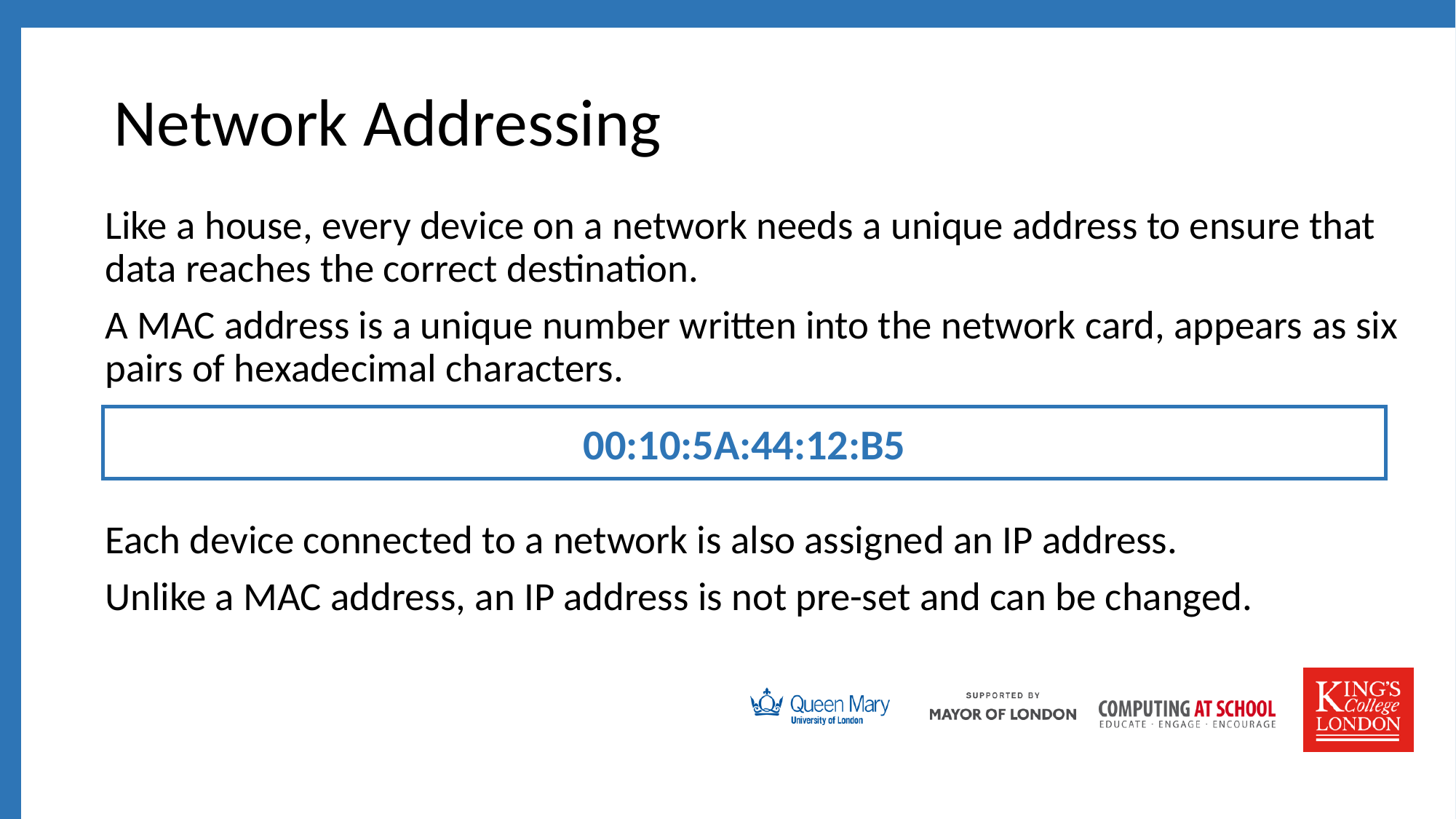

# Network Addressing
Like a house, every device on a network needs a unique address to ensure that data reaches the correct destination.
A MAC address is a unique number written into the network card, appears as six pairs of hexadecimal characters.

Each device connected to a network is also assigned an IP address.
Unlike a MAC address, an IP address is not pre-set and can be changed.

00:10:5A:44:12:B5